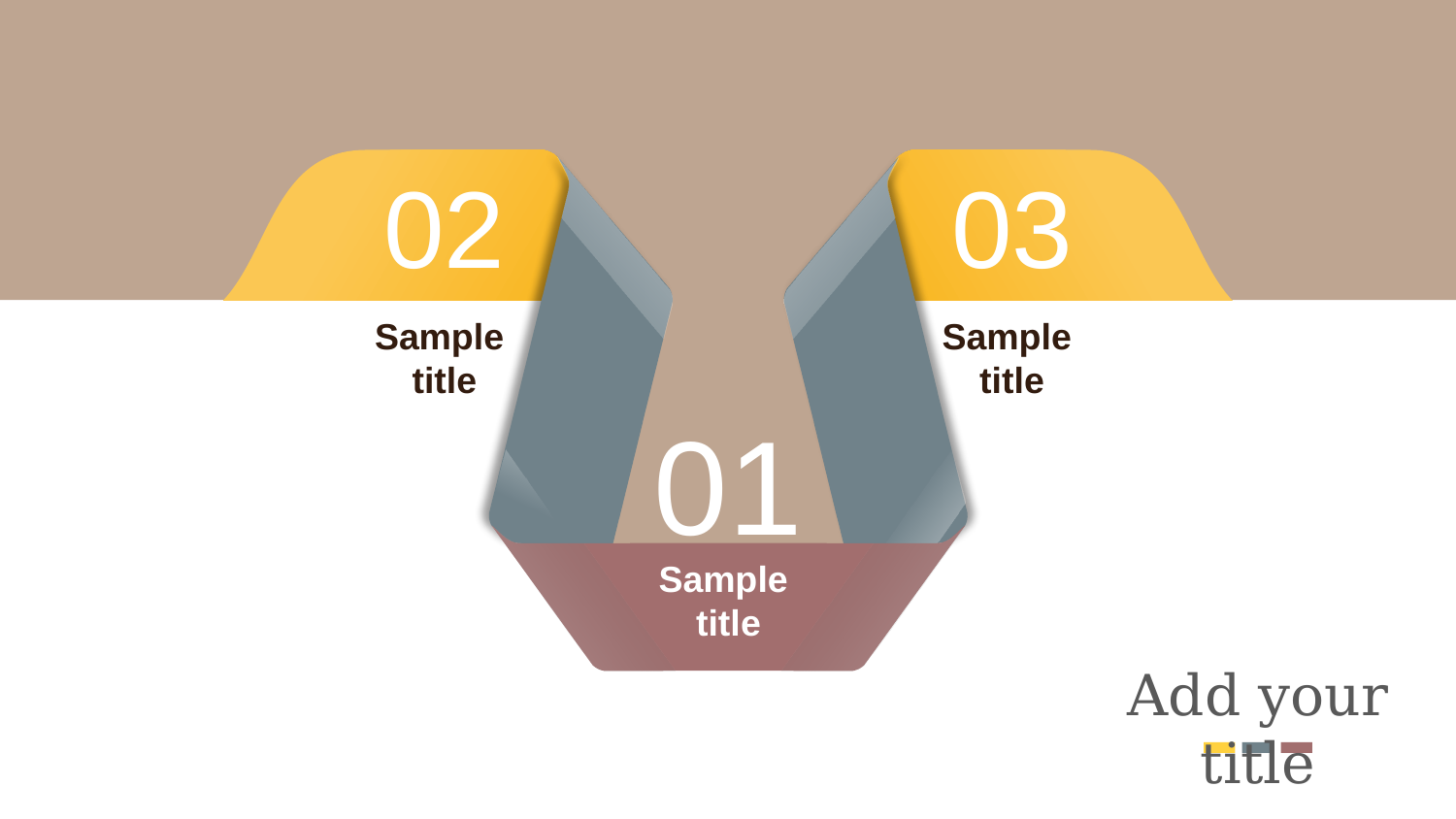

02
Sample
title
03
Sample
title

01
Sample
title

Add your title